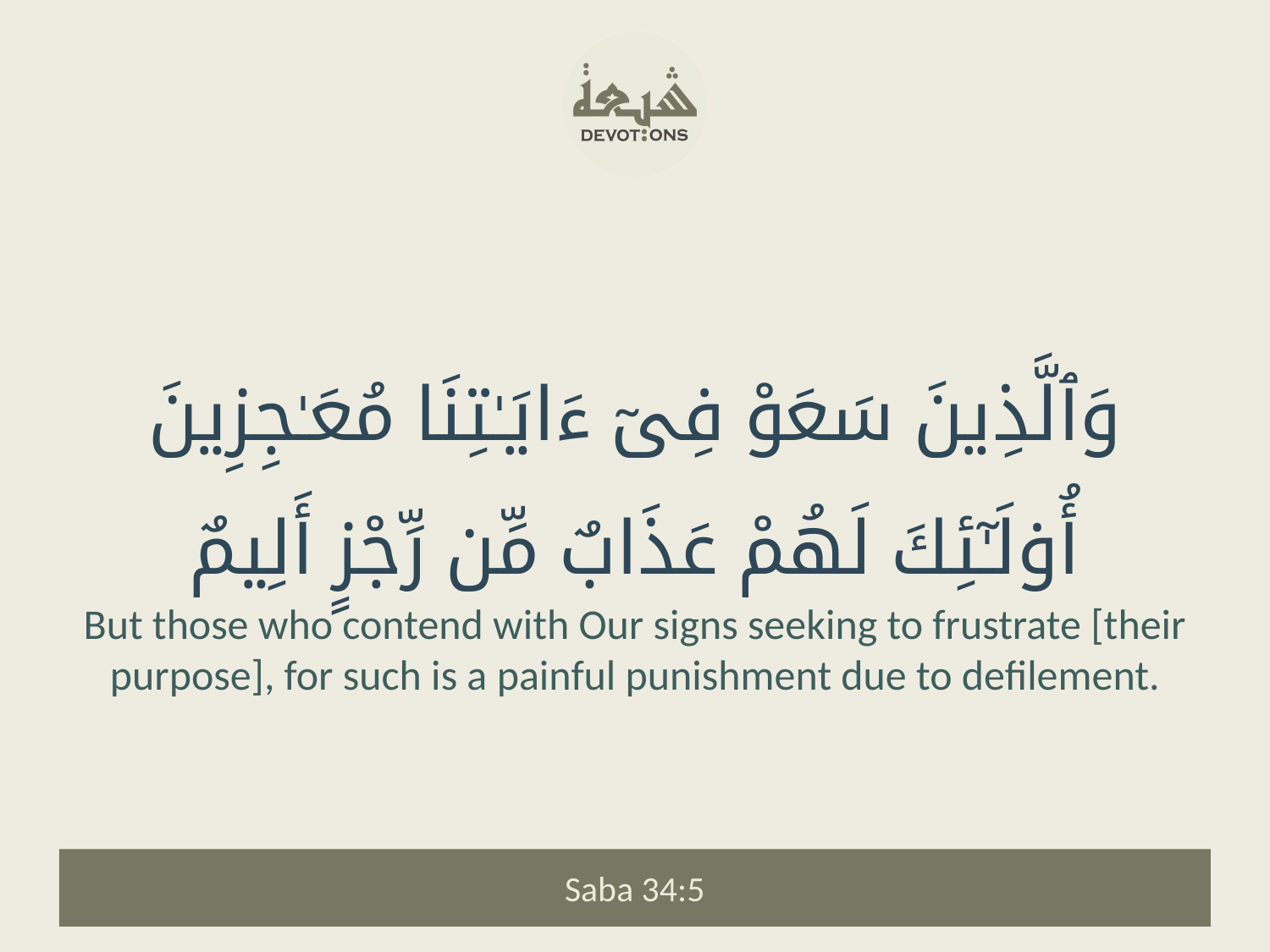

وَٱلَّذِينَ سَعَوْ فِىٓ ءَايَـٰتِنَا مُعَـٰجِزِينَ أُو۟لَـٰٓئِكَ لَهُمْ عَذَابٌ مِّن رِّجْزٍ أَلِيمٌ
But those who contend with Our signs seeking to frustrate [their purpose], for such is a painful punishment due to defilement.
Saba 34:5